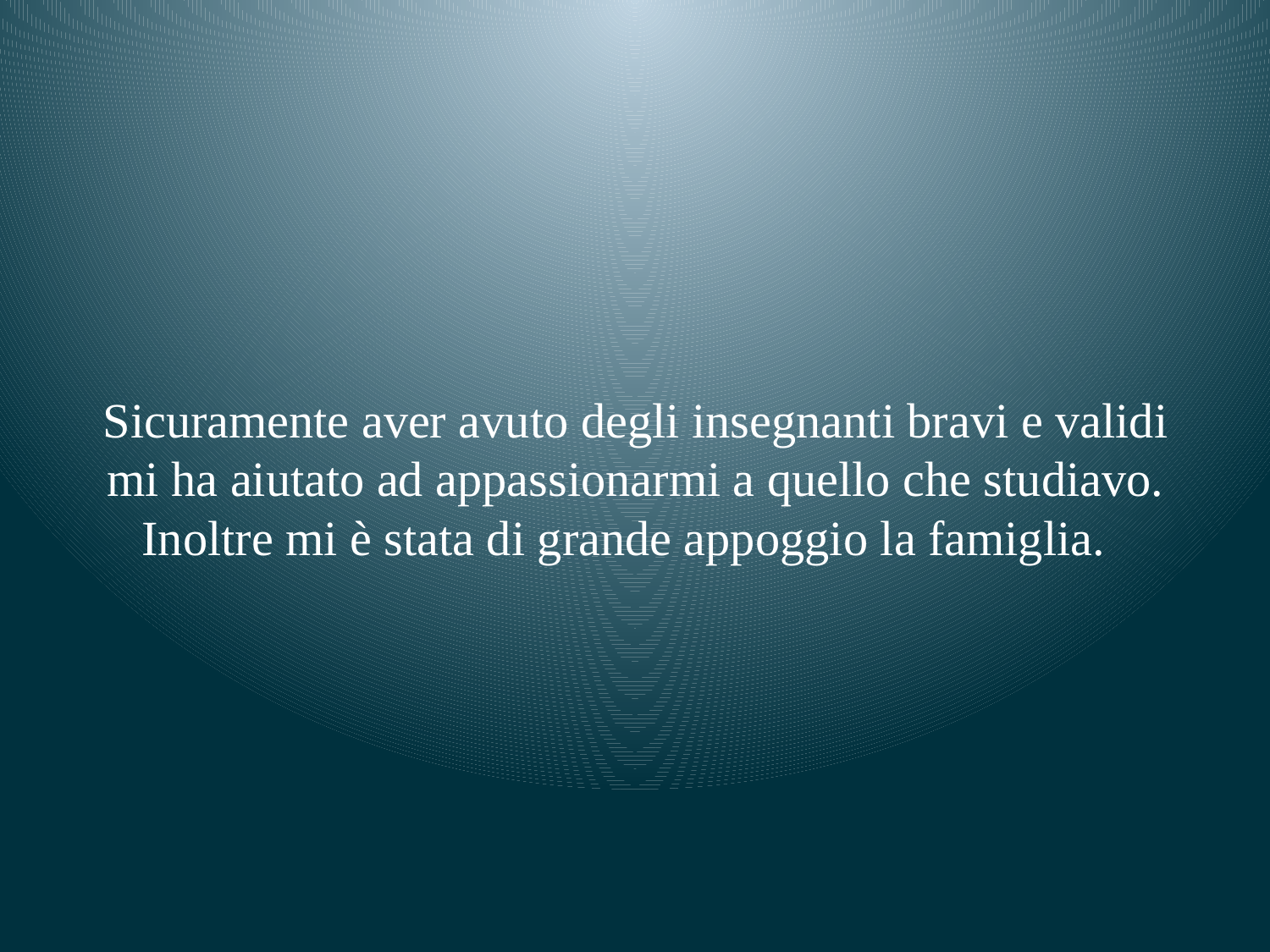

# Sicuramente aver avuto degli insegnanti bravi e validi mi ha aiutato ad appassionarmi a quello che studiavo. Inoltre mi è stata di grande appoggio la famiglia.